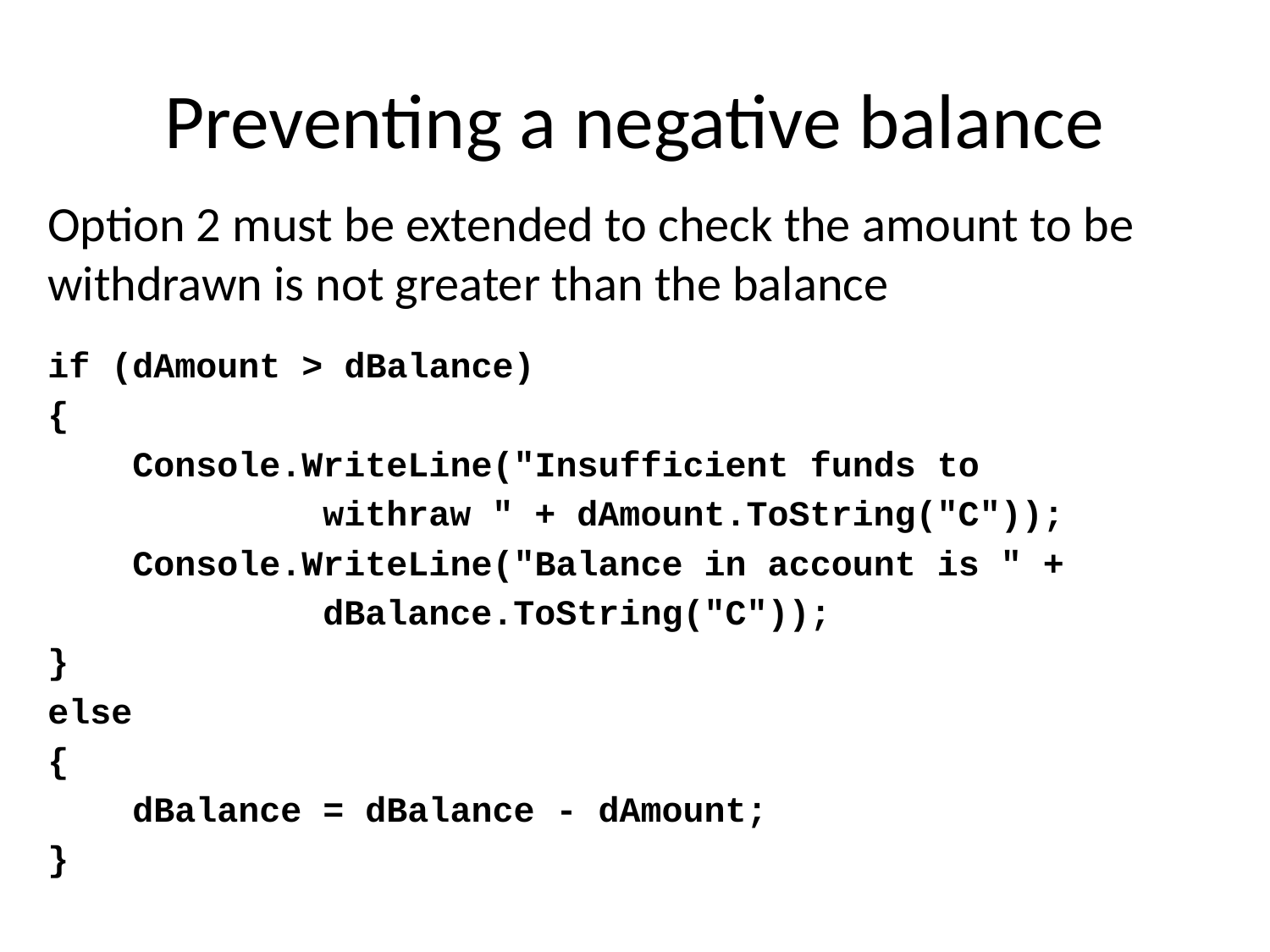

# Preventing a negative balance
Option 2 must be extended to check the amount to be withdrawn is not greater than the balance

if (dAmount > dBalance)
{
    Console.WriteLine("Insufficient funds to
             withraw " + dAmount.ToString("C"));
    Console.WriteLine("Balance in account is " +
             dBalance.ToString("C"));
}
else
{
    dBalance = dBalance - dAmount;
}